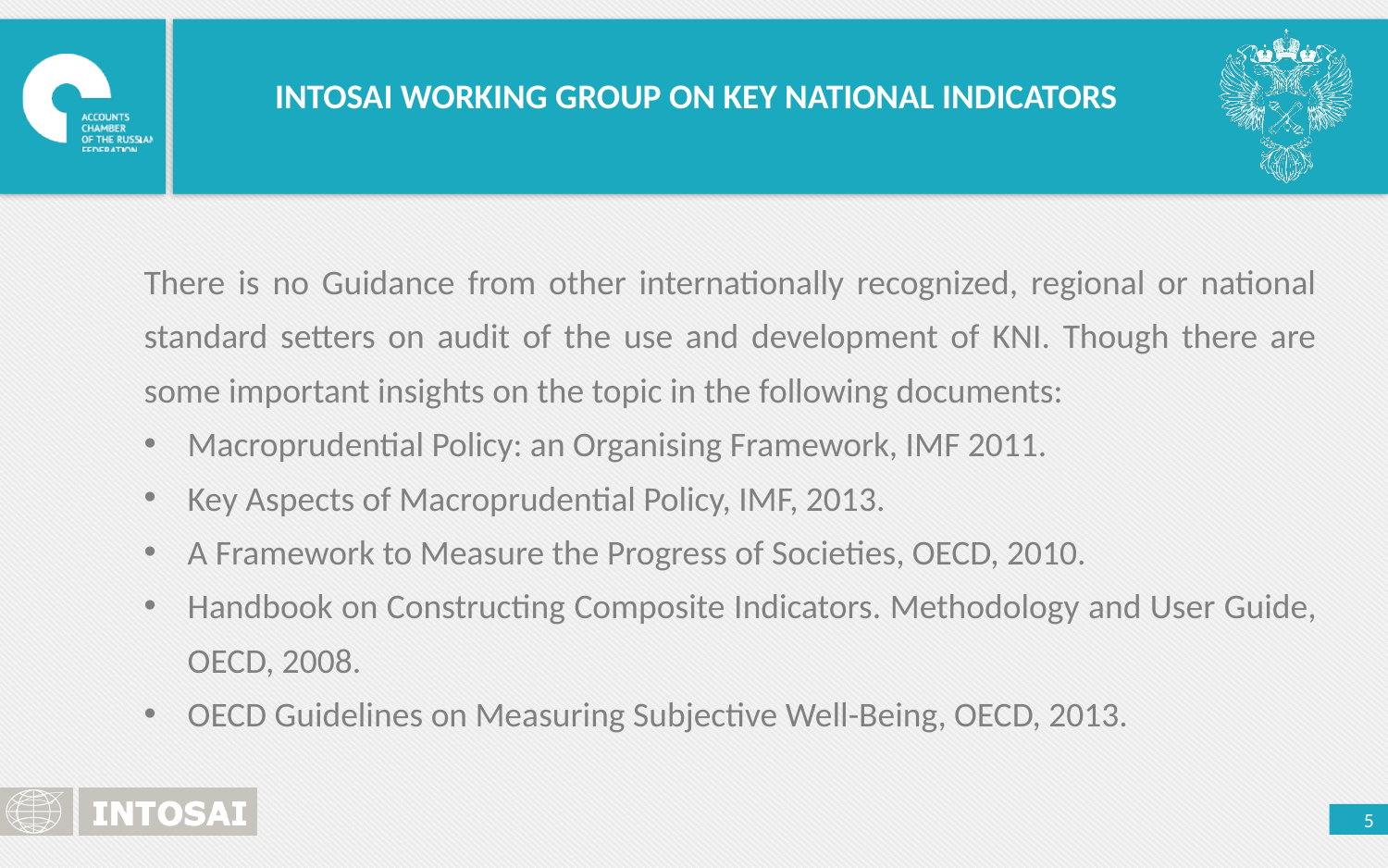

INTOSAI WORKING GROUP ON KEY NATIONAL INDICATORS
There is no Guidance from other internationally recognized, regional or national standard setters on audit of the use and development of KNI. Though there are some important insights on the topic in the following documents:
Macroprudential Policy: an Organising Framework, IMF 2011.
Key Aspects of Macroprudential Policy, IMF, 2013.
A Framework to Measure the Progress of Societies, OECD, 2010.
Handbook on Constructing Composite Indicators. Methodology and User Guide, OECD, 2008.
OECD Guidelines on Measuring Subjective Well-Being, OECD, 2013.